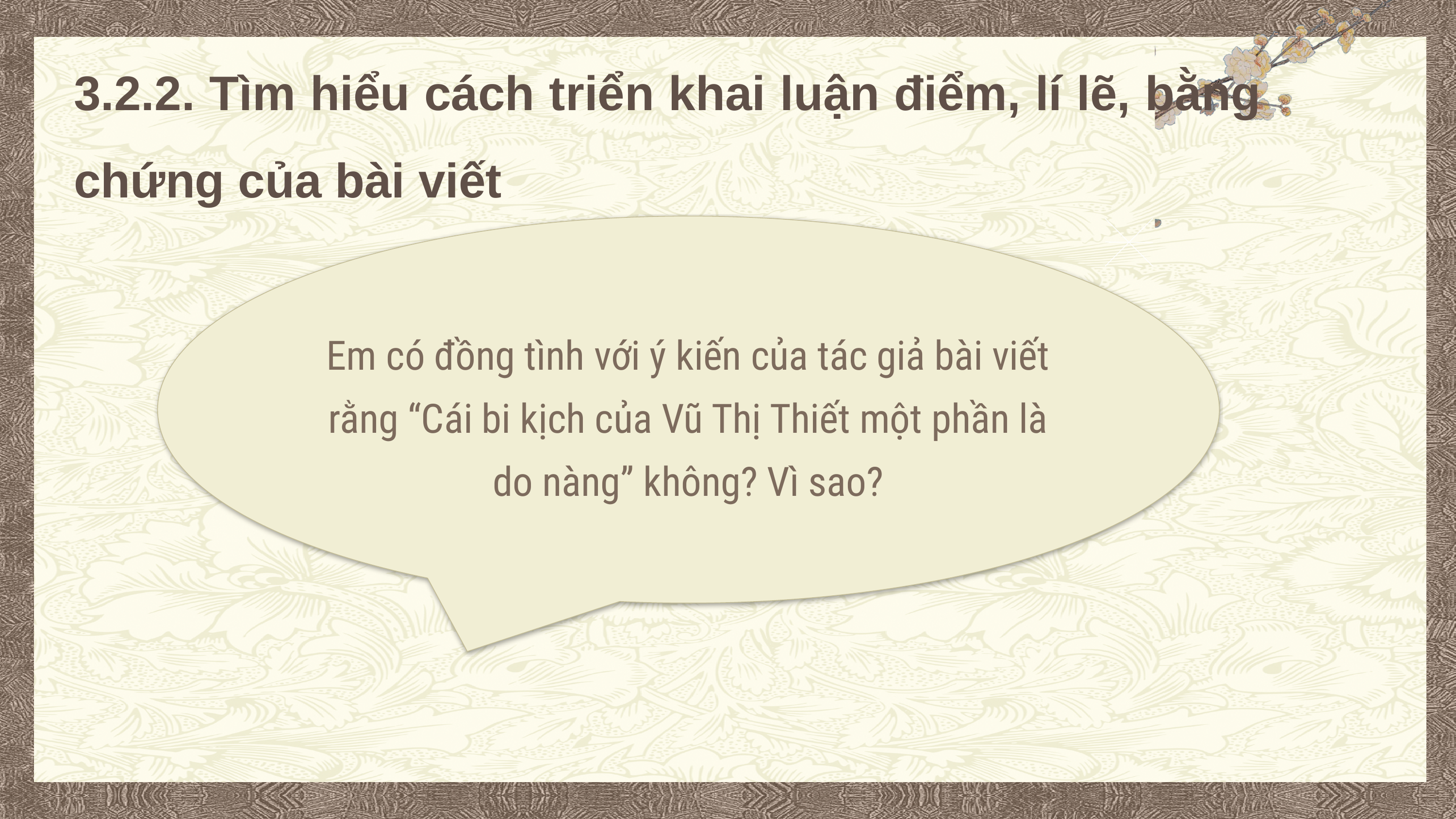

3.2.2. Tìm hiểu cách triển khai luận điểm, lí lẽ, bằng chứng của bài viết
Em có đồng tình với ý kiến của tác giả bài viết rằng “Cái bi kịch của Vũ Thị Thiết một phần là do nàng” không? Vì sao?